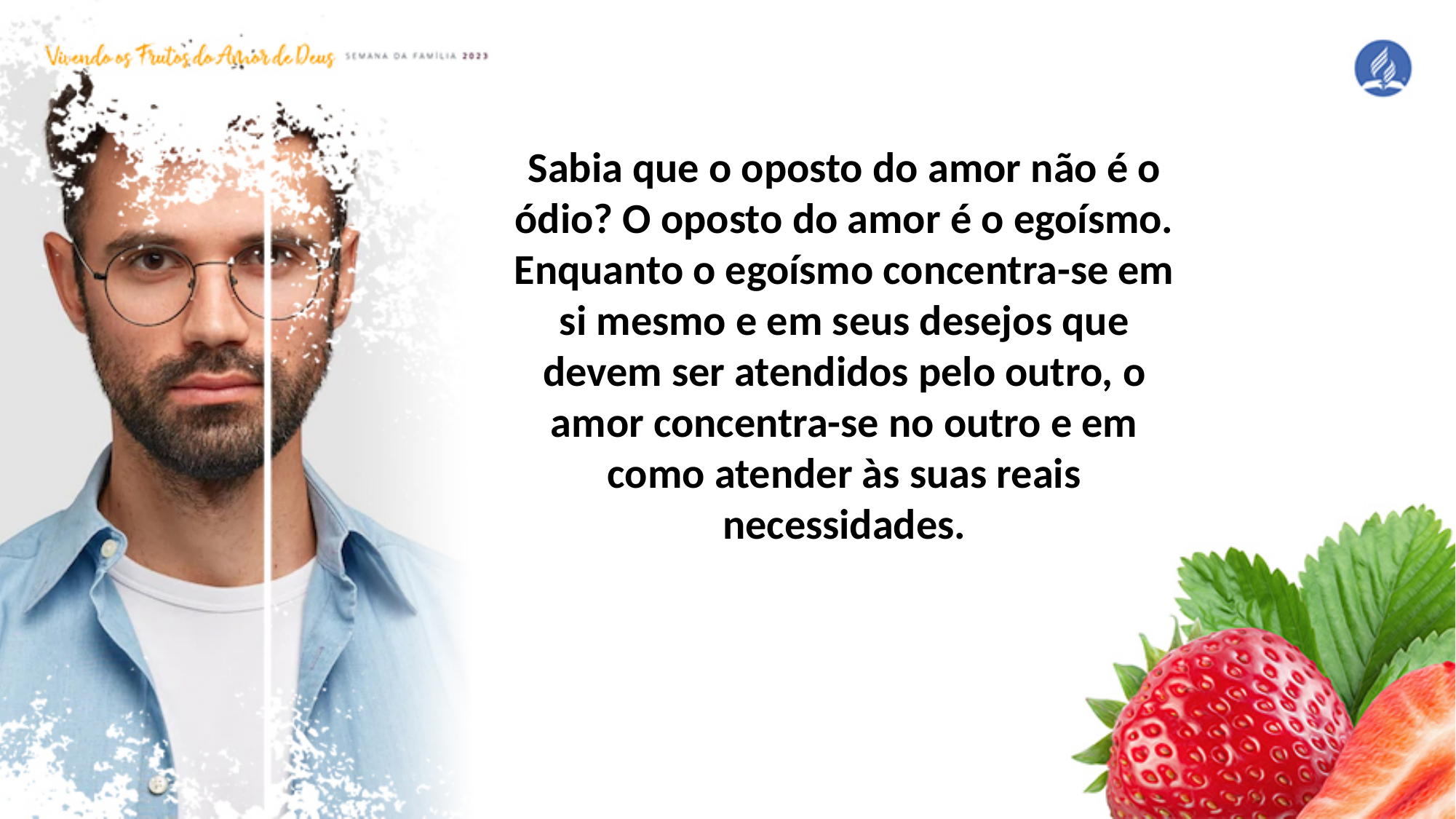

Sabia que o oposto do amor não é o ódio? O oposto do amor é o egoísmo. Enquanto o egoísmo concentra-se em si mesmo e em seus desejos que devem ser atendidos pelo outro, o amor concentra-se no outro e em como atender às suas reais necessidades.